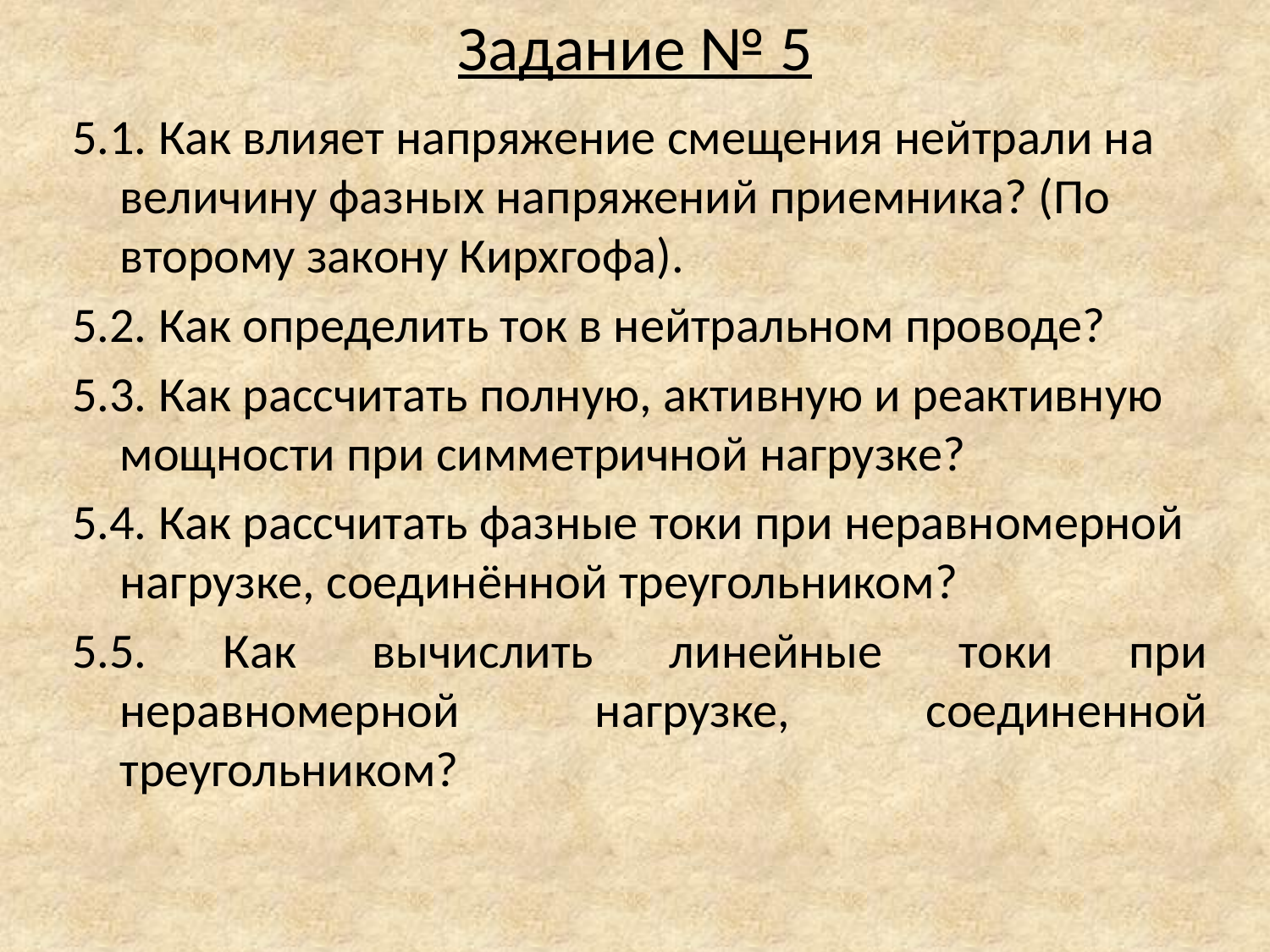

# Задание № 5
5.1. Как влияет напряжение смещения нейтрали на величину фазных напряжений приемника? (По второму закону Кирхгофа).
5.2. Как определить ток в нейтральном проводе?
5.3. Как рассчитать полную, активную и реактивную мощности при симметричной нагрузке?
5.4. Как рассчитать фазные токи при неравномерной нагрузке, соединённой треугольником?
5.5. Как вычислить линейные токи при неравномерной нагрузке, соединенной треугольником?